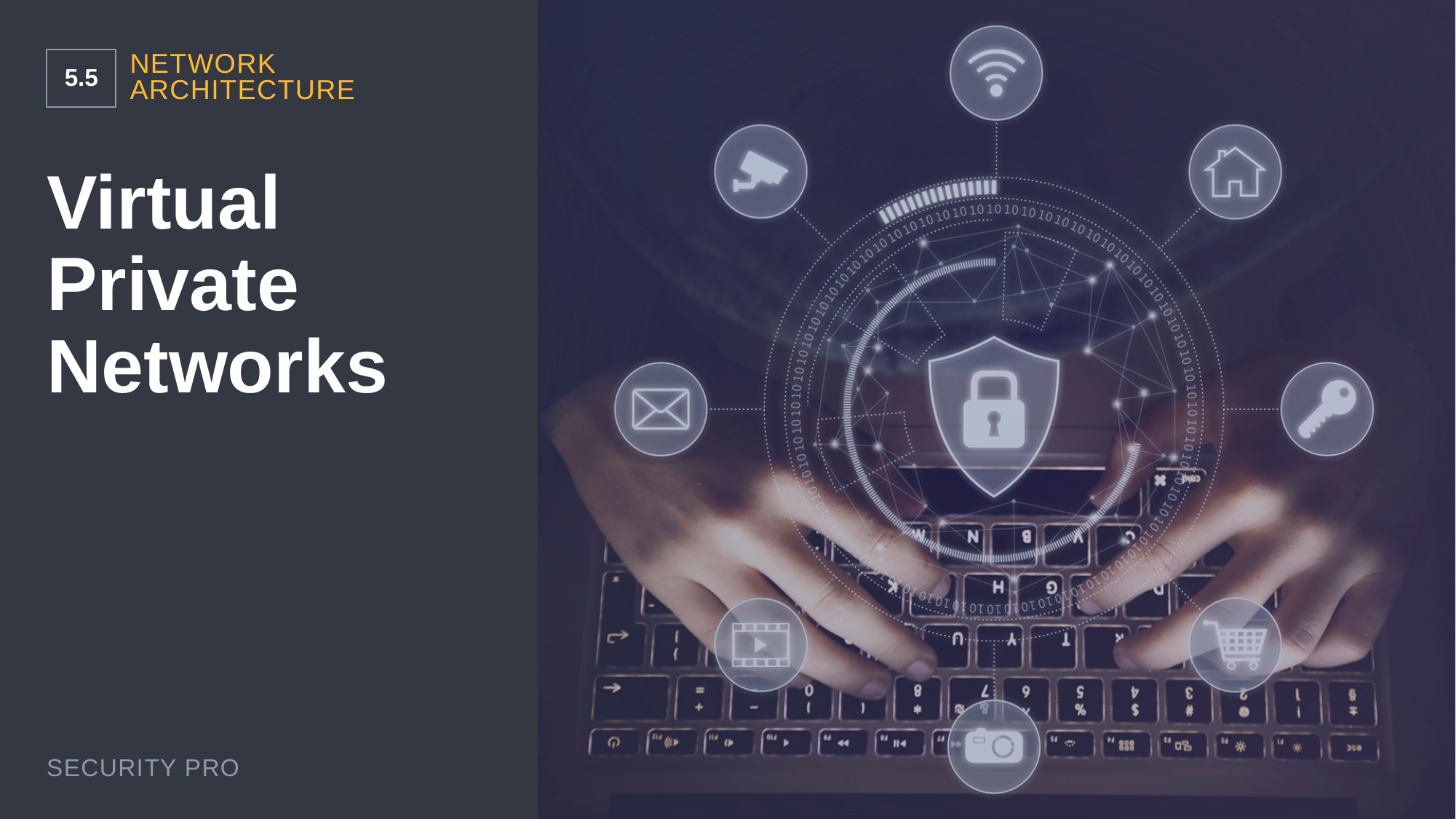

5.5
Network Architecture
# Virtual Private Networks
Security Pro